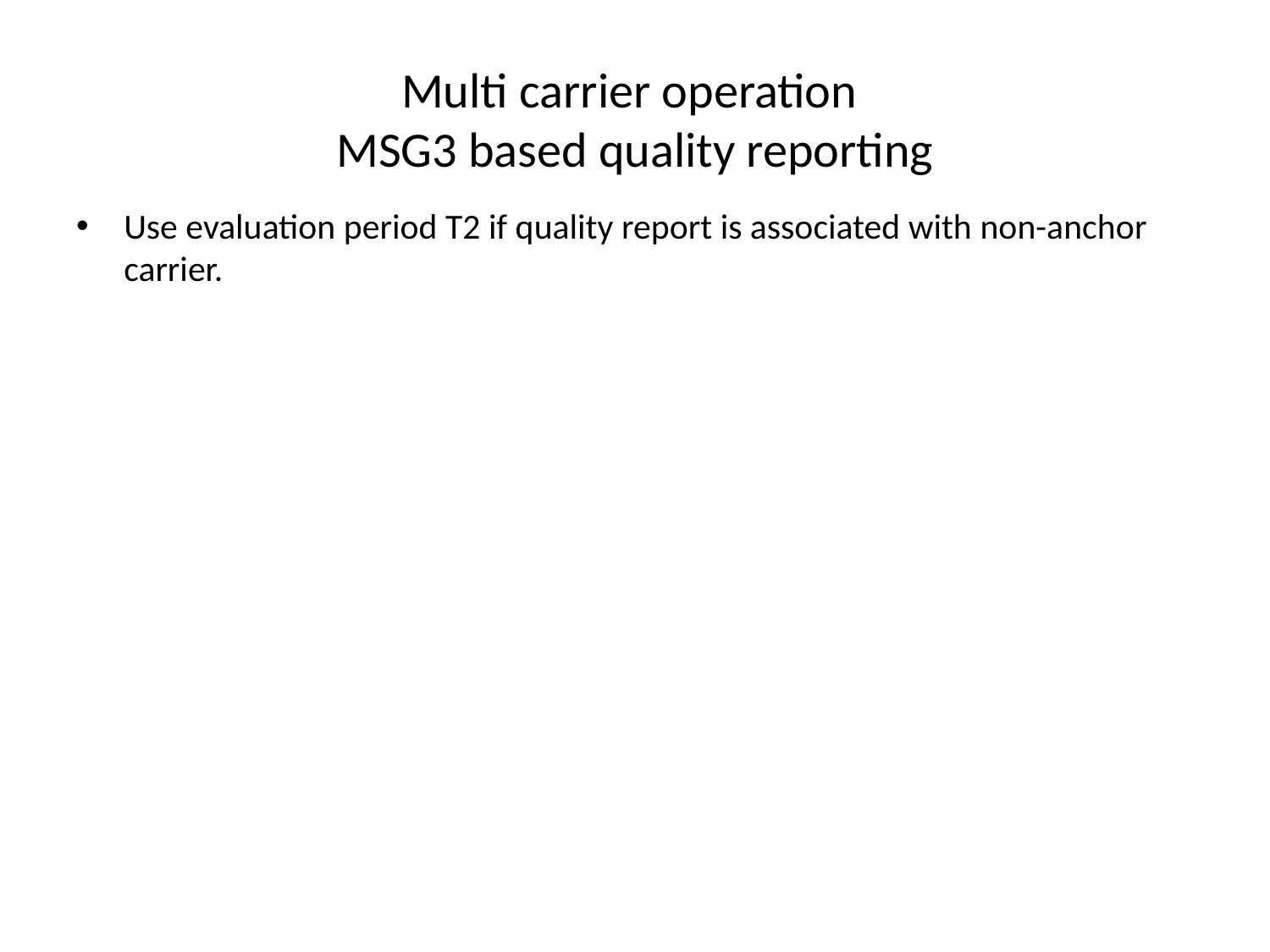

# Multi carrier operation MSG3 based quality reporting
Use evaluation period T2 if quality report is associated with non-anchor carrier.